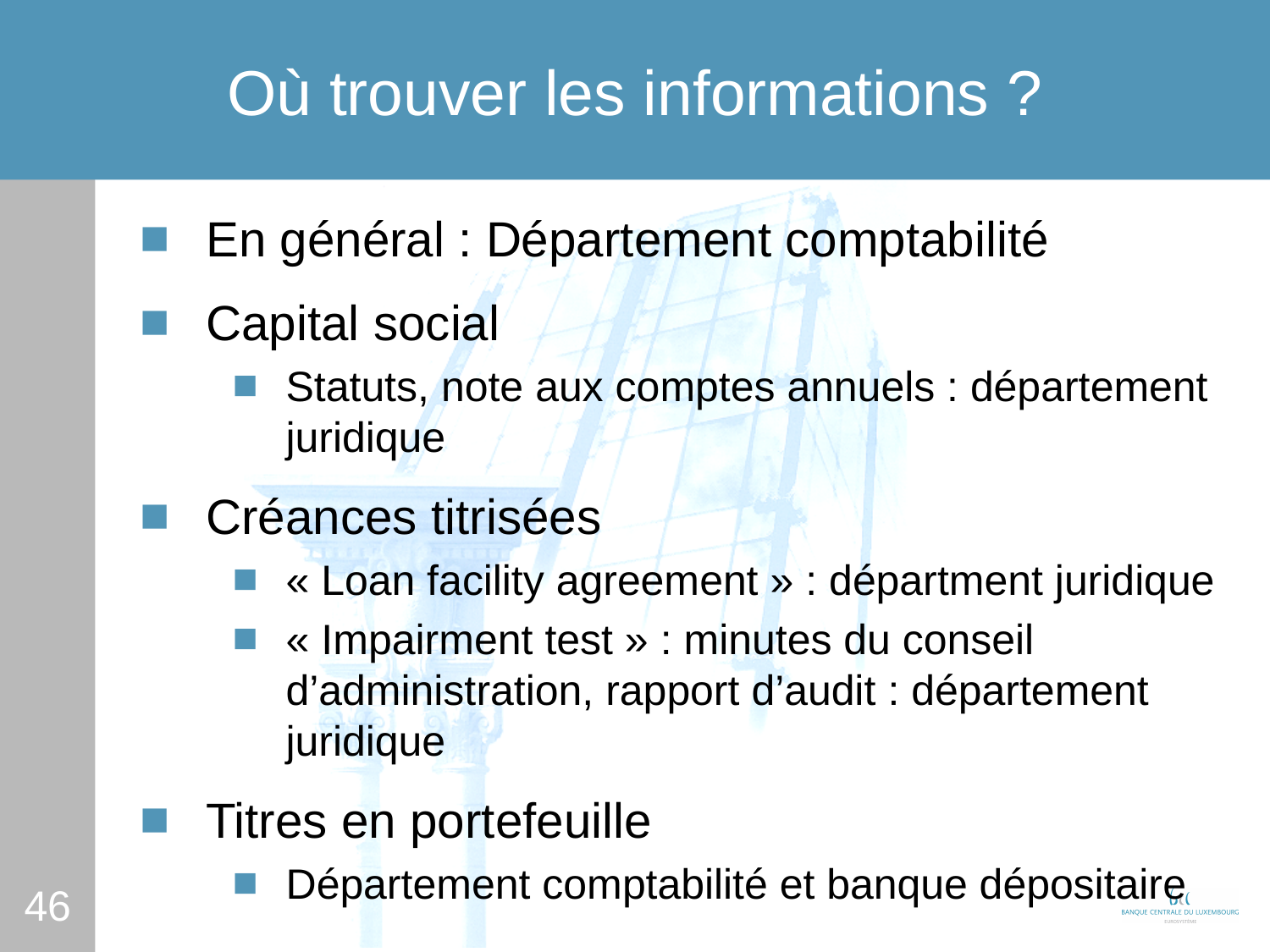

# Où trouver les informations ?
En général : Département comptabilité
Capital social
Statuts, note aux comptes annuels : département juridique
Créances titrisées
« Loan facility agreement » : départment juridique
« Impairment test » : minutes du conseil d’administration, rapport d’audit : département juridique
Titres en portefeuille
Département comptabilité et banque dépositaire
46